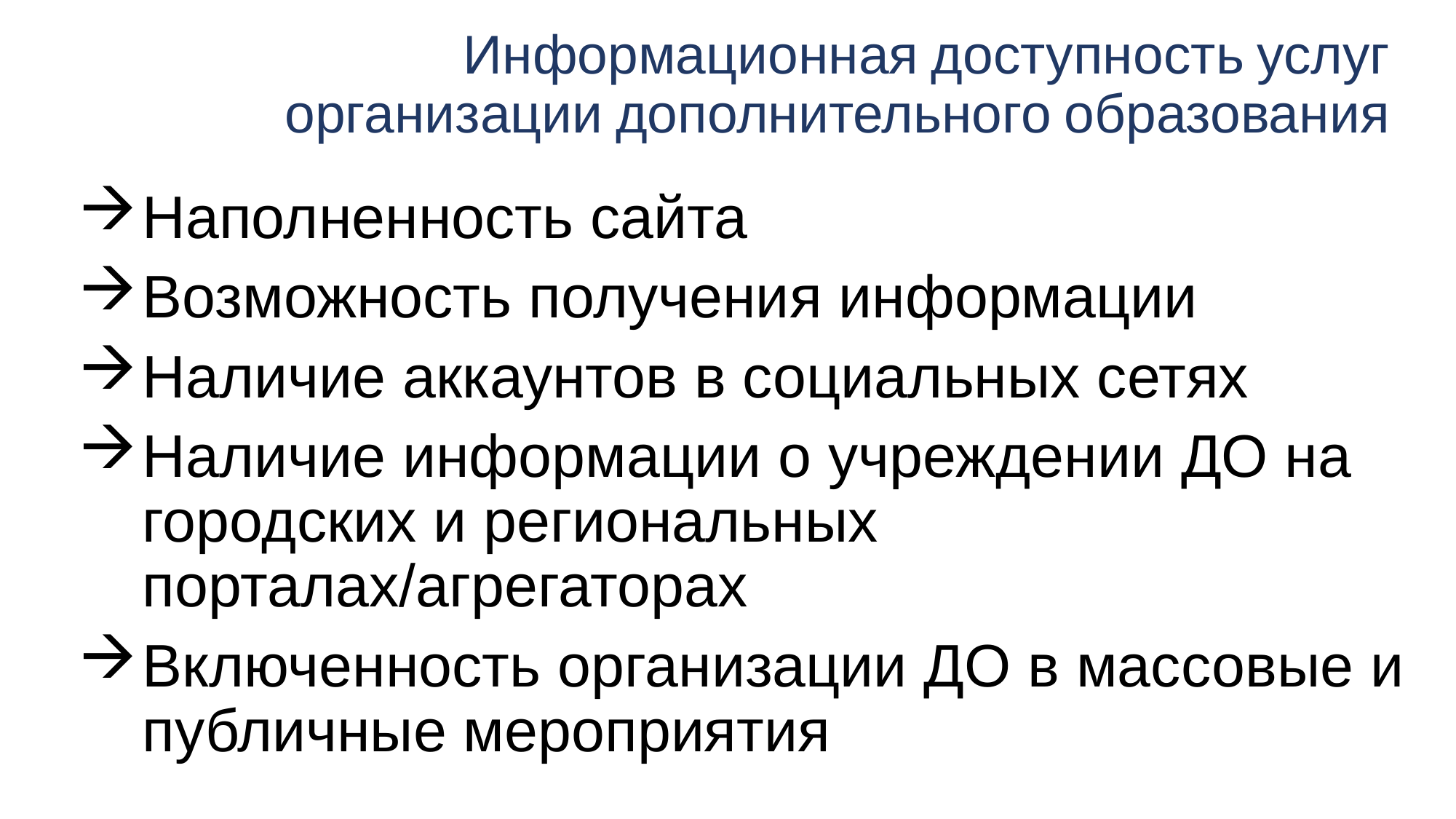

Информационная доступность услуг организации дополнительного образования
Наполненность сайта
Возможность получения информации
Наличие аккаунтов в социальных сетях
Наличие информации о учреждении ДО на городских и региональных порталах/агрегаторах
Включенность организации ДО в массовые и публичные мероприятия